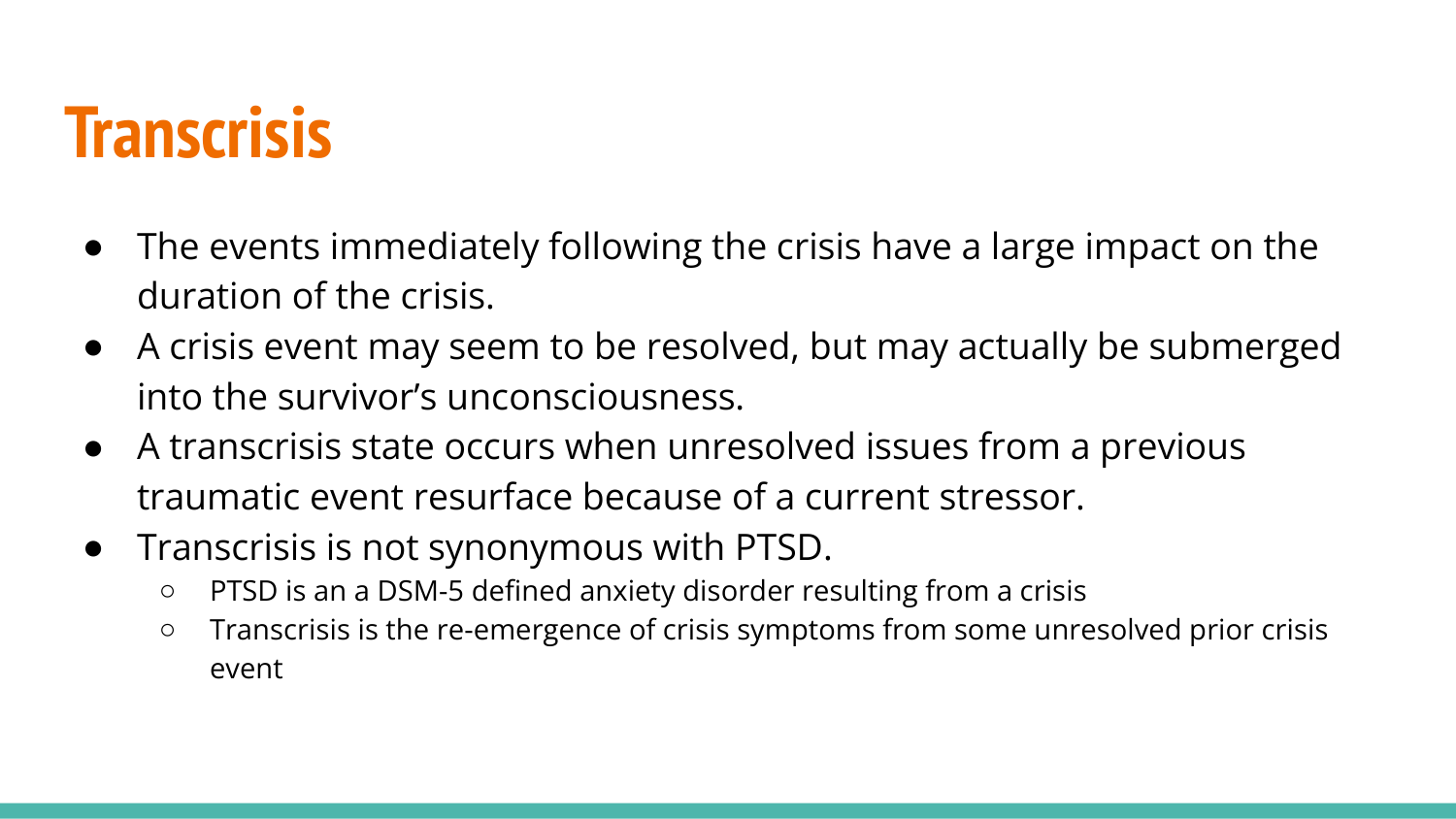

# Transcrisis
The events immediately following the crisis have a large impact on the duration of the crisis.
A crisis event may seem to be resolved, but may actually be submerged into the survivor’s unconsciousness.
A transcrisis state occurs when unresolved issues from a previous traumatic event resurface because of a current stressor.
Transcrisis is not synonymous with PTSD.
PTSD is an a DSM-5 defined anxiety disorder resulting from a crisis
Transcrisis is the re-emergence of crisis symptoms from some unresolved prior crisis event